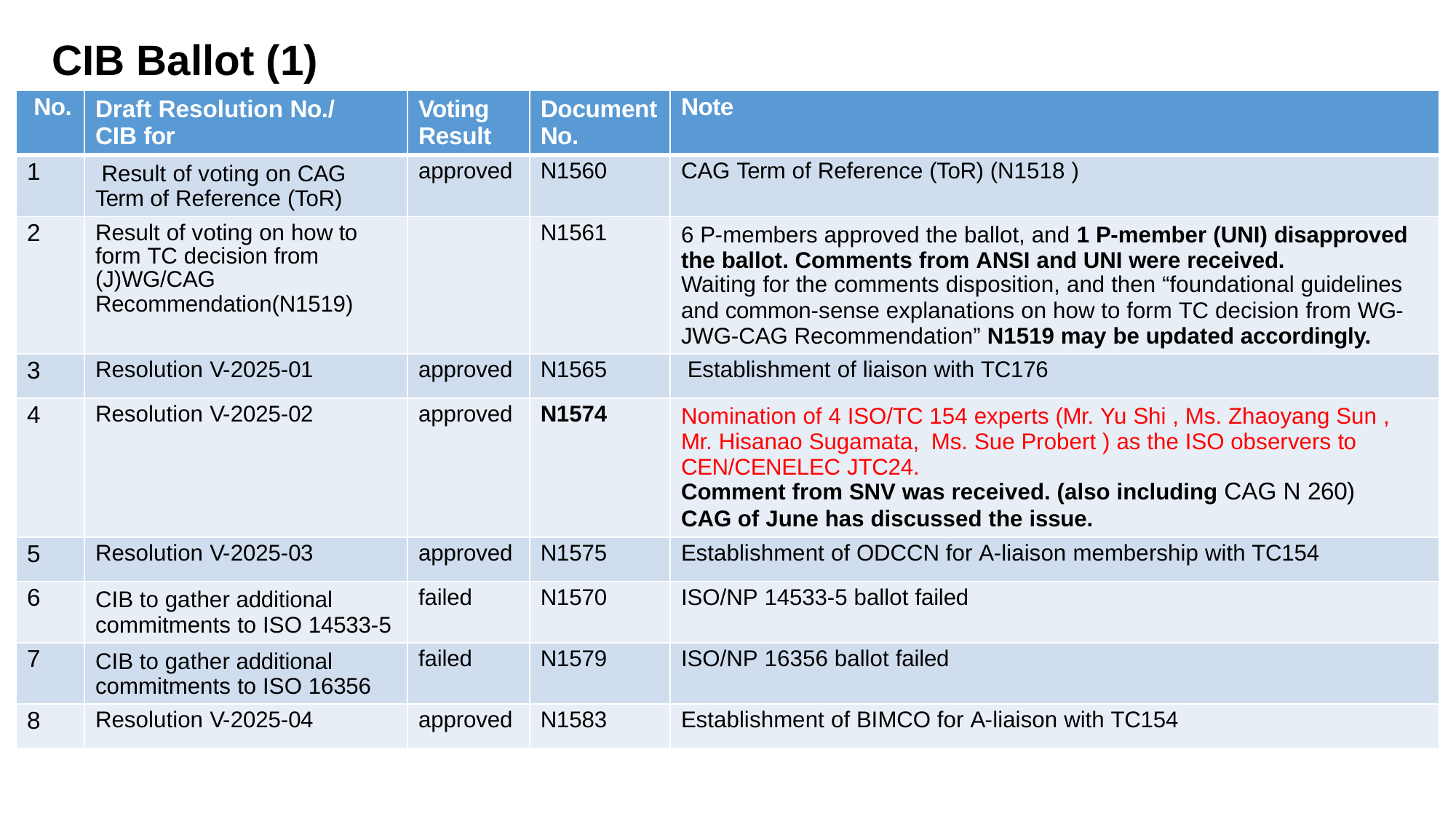

CIB Ballot (1)
| No. | Draft Resolution No./ CIB for | Voting Result | Document No. | Note |
| --- | --- | --- | --- | --- |
| 1 | Result of voting on CAG Term of Reference (ToR) | approved | N1560 | CAG Term of Reference (ToR) (N1518 ) |
| 2 | Result of voting on how to form TC decision from (J)WG/CAG Recommendation(N1519) |  | N1561 | 6 P-members approved the ballot, and 1 P-member (UNI) disapproved the ballot. Comments from ANSI and UNI were received. Waiting for the comments disposition, and then “foundational guidelines and common-sense explanations on how to form TC decision from WG- JWG-CAG Recommendation” N1519 may be updated accordingly. |
| 3 | Resolution V-2025-01 | approved | N1565 | Establishment of liaison with TC176 |
| 4 | Resolution V-2025-02 | approved | N1574 | Nomination of 4 ISO/TC 154 experts (Mr. Yu Shi , Ms. Zhaoyang Sun , Mr. Hisanao Sugamata, Ms. Sue Probert ) as the ISO observers to CEN/CENELEC JTC24. Comment from SNV was received. (also including CAG N 260) CAG of June has discussed the issue. |
| 5 | Resolution V-2025-03 | approved | N1575 | Establishment of ODCCN for A-liaison membership with TC154 |
| 6 | CIB to gather additional commitments to ISO 14533-5 | failed | N1570 | ISO/NP 14533-5 ballot failed |
| 7 | CIB to gather additional commitments to ISO 16356 | failed | N1579 | ISO/NP 16356 ballot failed |
| 8 | Resolution V-2025-04 | approved | N1583 | Establishment of BIMCO for A-liaison with TC154 |